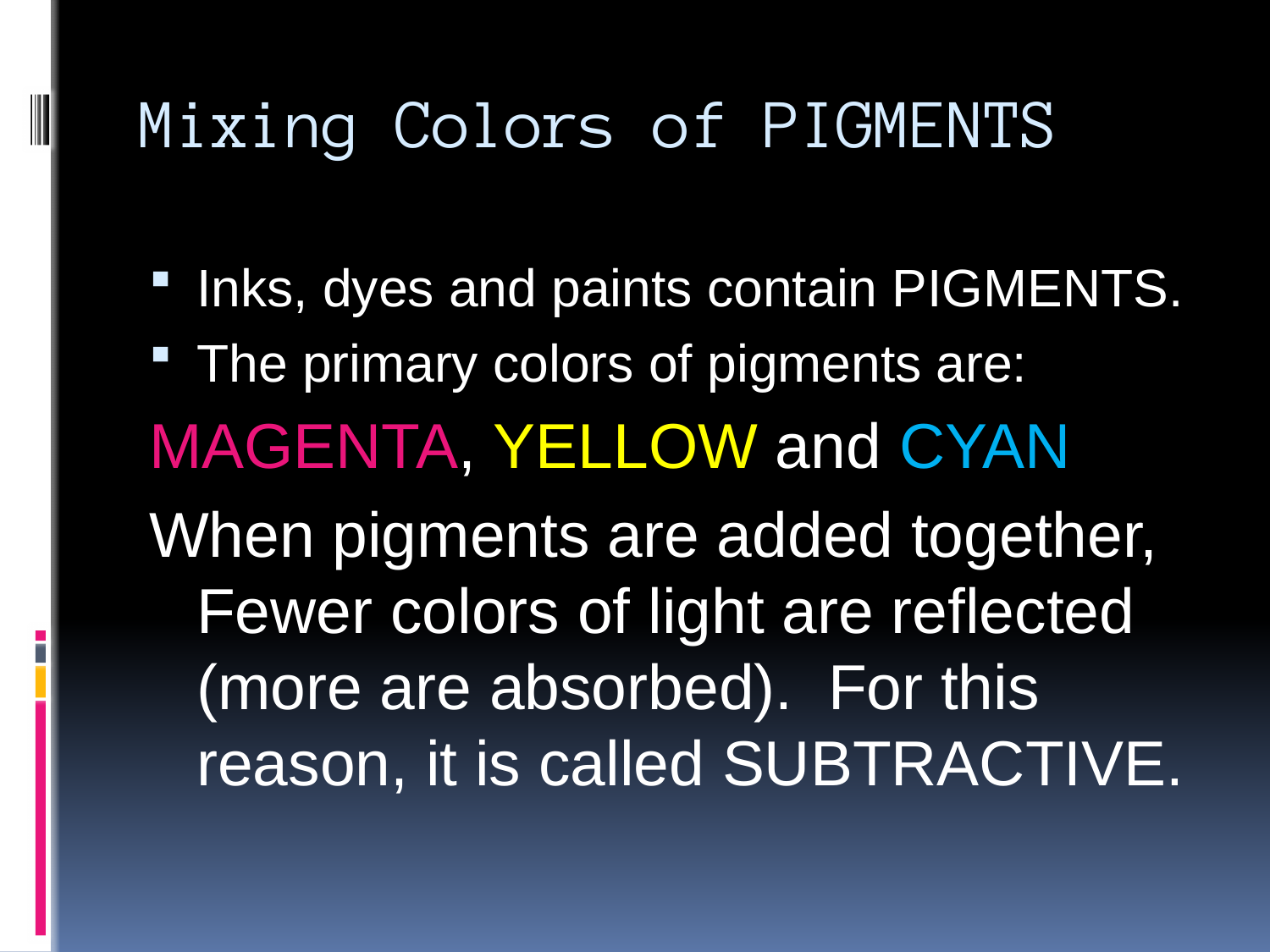

# Mixing Colors of PIGMENTS
Inks, dyes and paints contain PIGMENTS.
The primary colors of pigments are:
MAGENTA, YELLOW and CYAN
When pigments are added together, Fewer colors of light are reflected (more are absorbed).  For this reason, it is called SUBTRACTIVE.